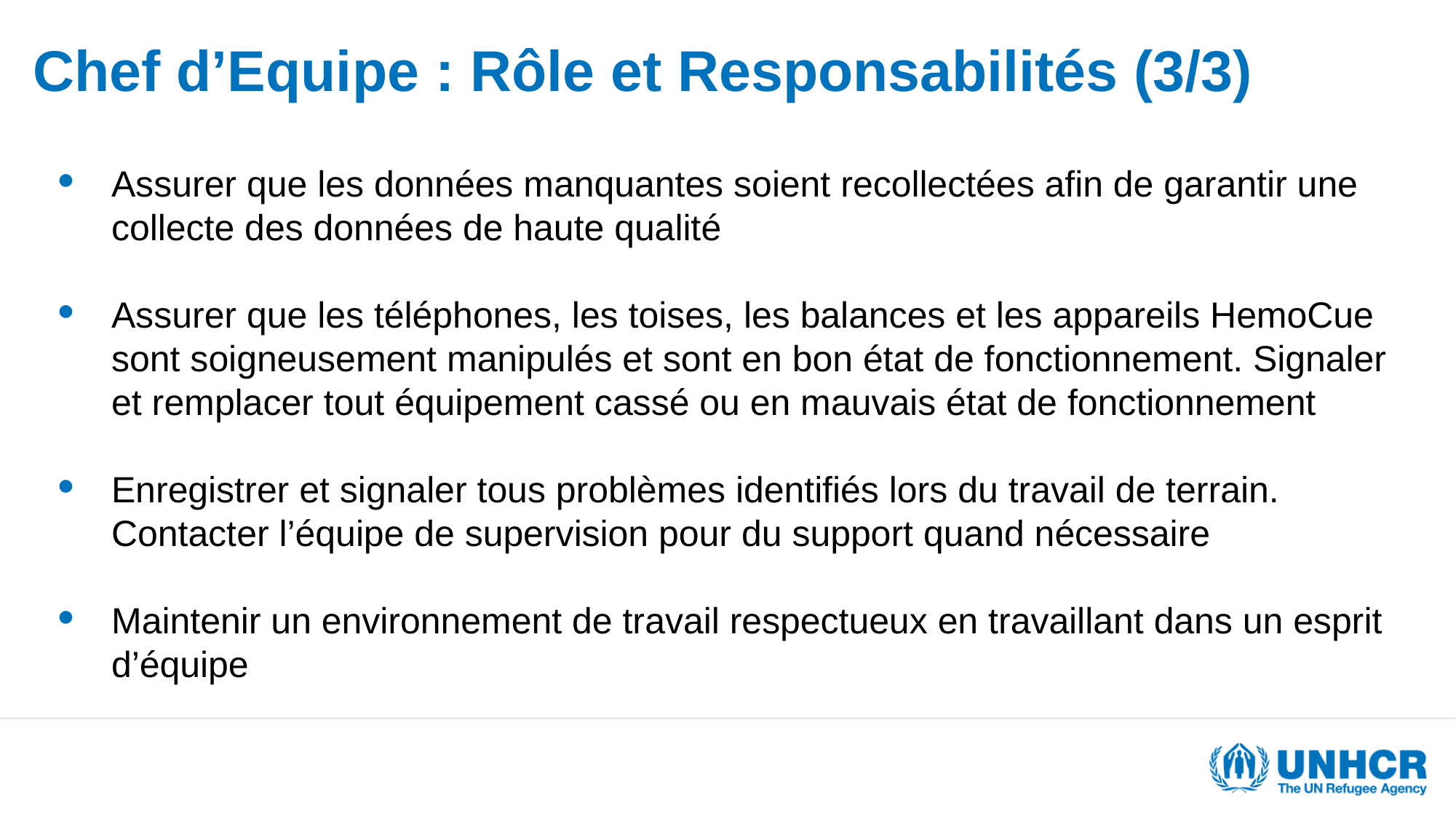

# Chef d’Equipe : Rôle et Responsabilités (3/3)
Assurer que les données manquantes soient recollectées afin de garantir une collecte des données de haute qualité

Assurer que les téléphones, les toises, les balances et les appareils HemoCue sont soigneusement manipulés et sont en bon état de fonctionnement. Signaler et remplacer tout équipement cassé ou en mauvais état de fonctionnement

Enregistrer et signaler tous problèmes identifiés lors du travail de terrain. Contacter l’équipe de supervision pour du support quand nécessaire

Maintenir un environnement de travail respectueux en travaillant dans un esprit d’équipe